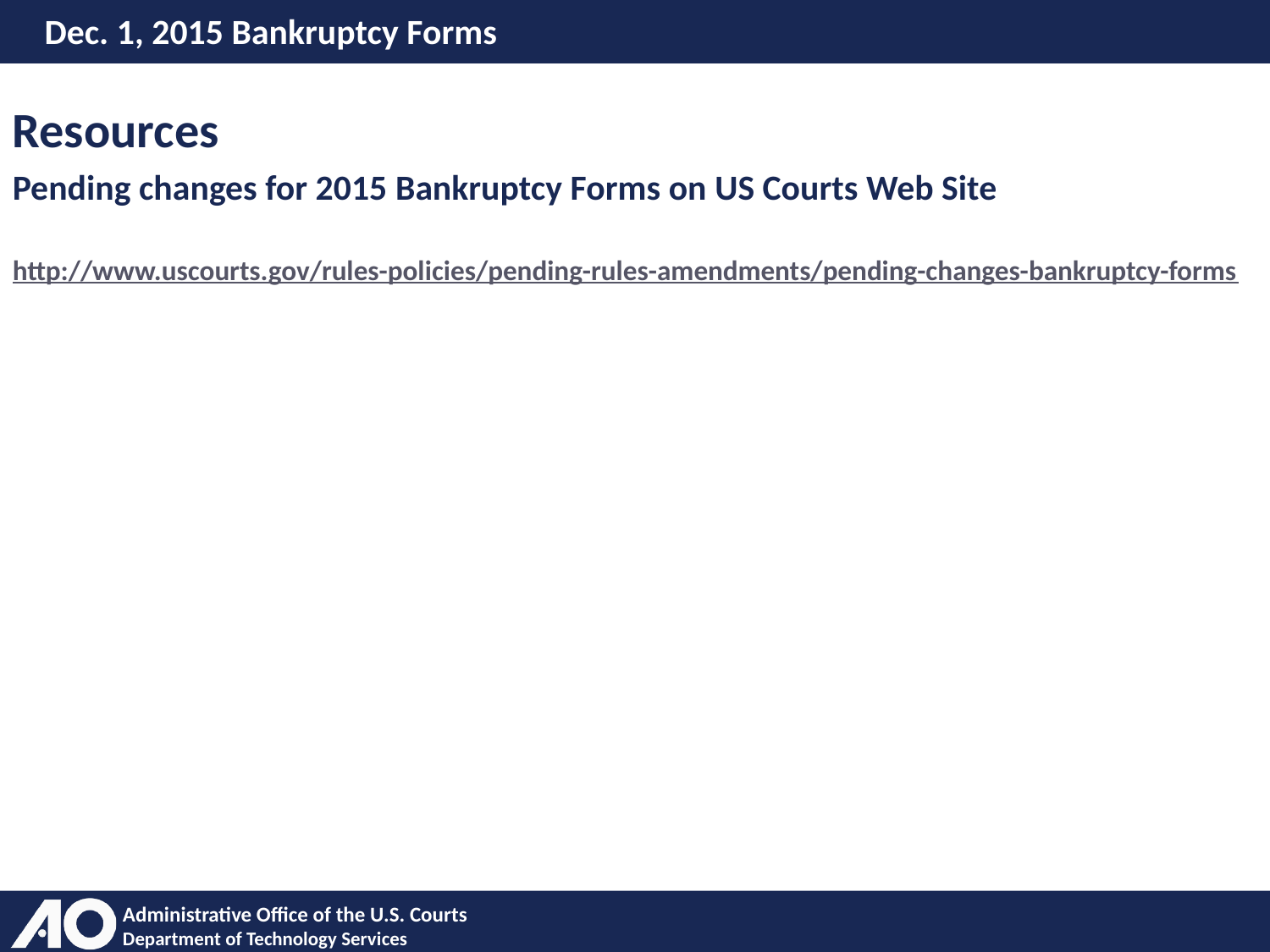

# Dec. 1, 2015 Bankruptcy Forms
Resources
Pending changes for 2015 Bankruptcy Forms on US Courts Web Site

http://www.uscourts.gov/rules-policies/pending-rules-amendments/pending-changes-bankruptcy-forms